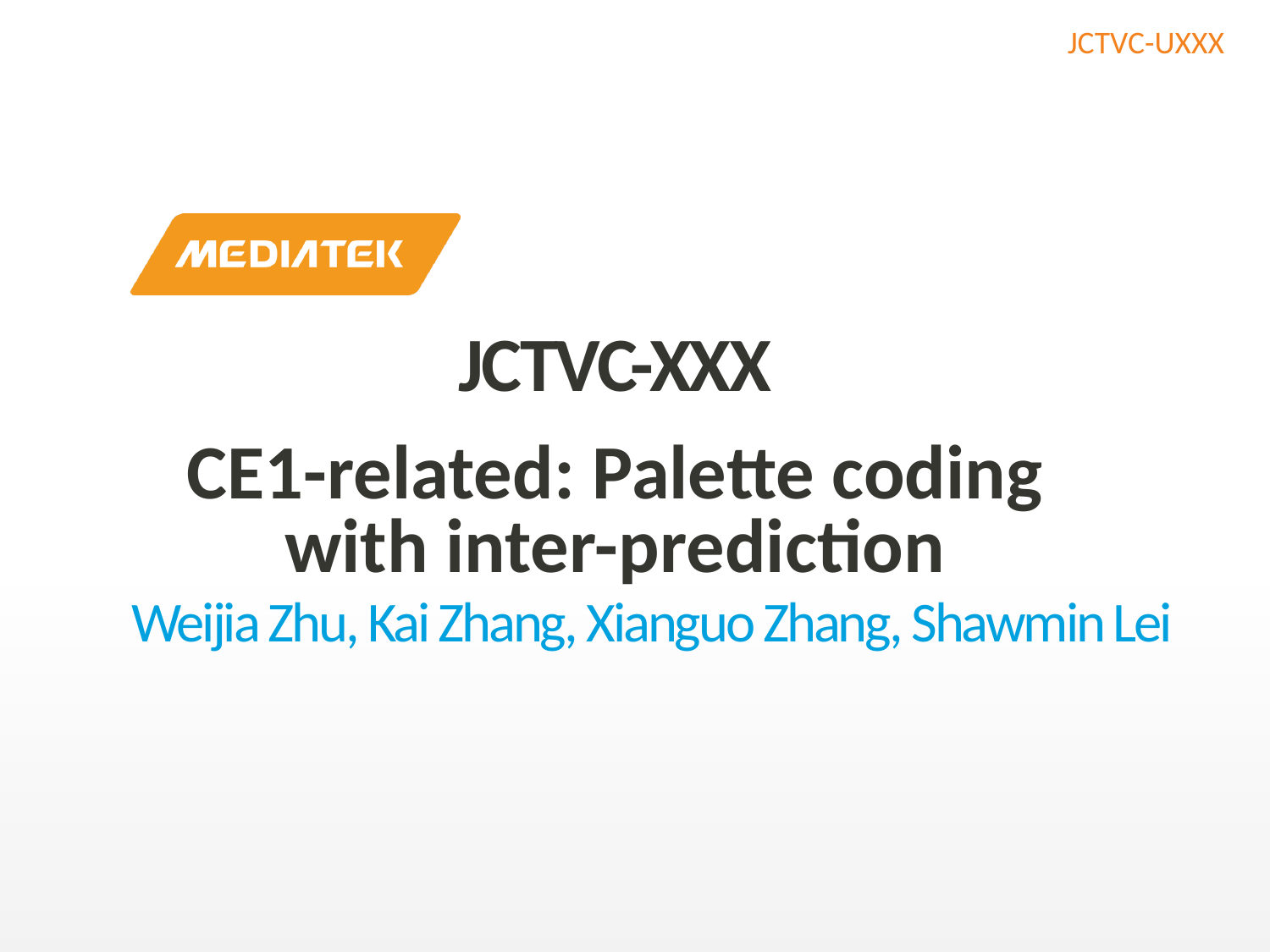

JCTVC-XXX

CE1-related: Palette coding with inter-prediction
Weijia Zhu, Kai Zhang, Xianguo Zhang, Shawmin Lei